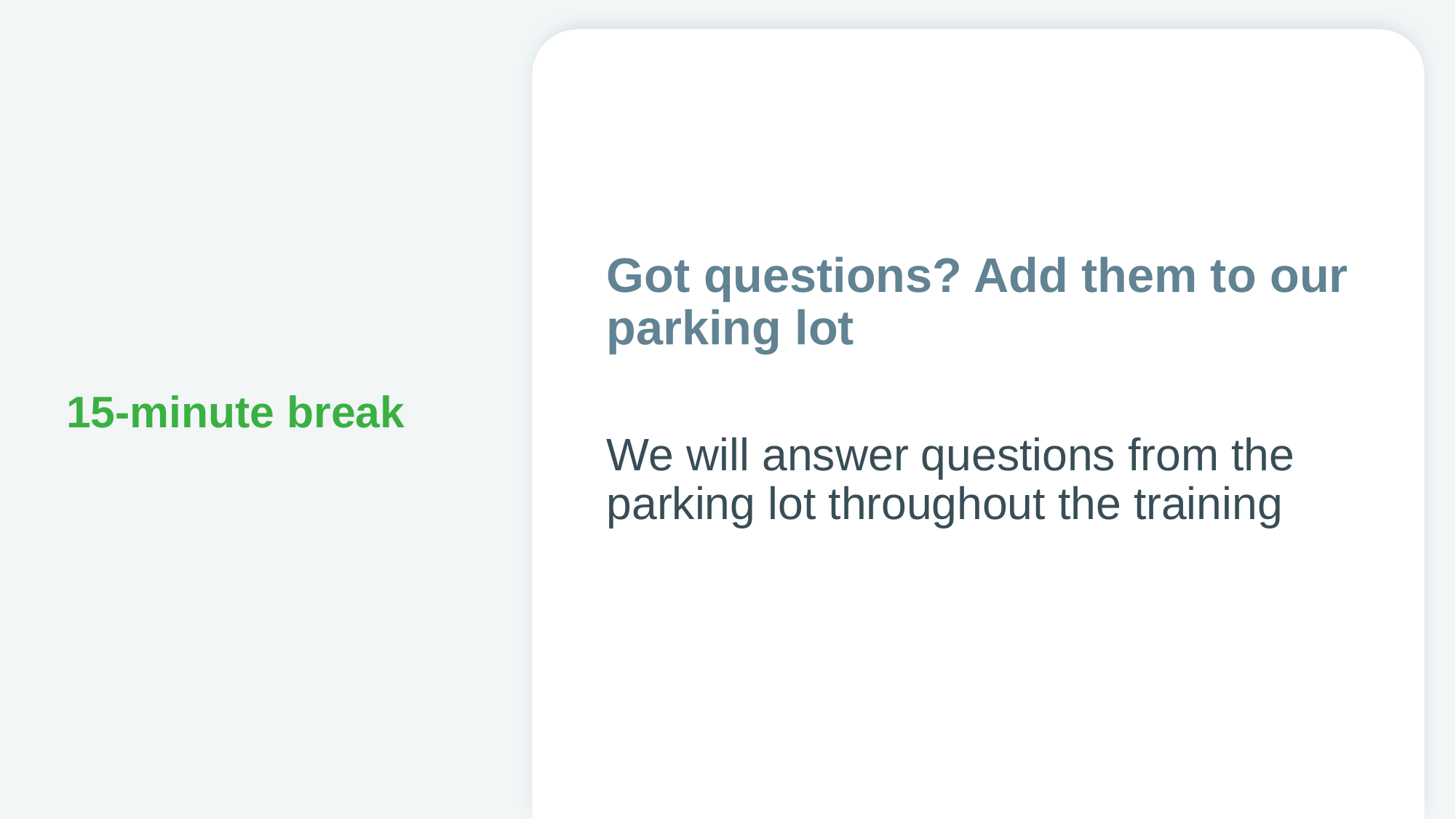

Got questions? Add them to our parking lot

We will answer questions from the parking lot throughout the training

# 15-minute break